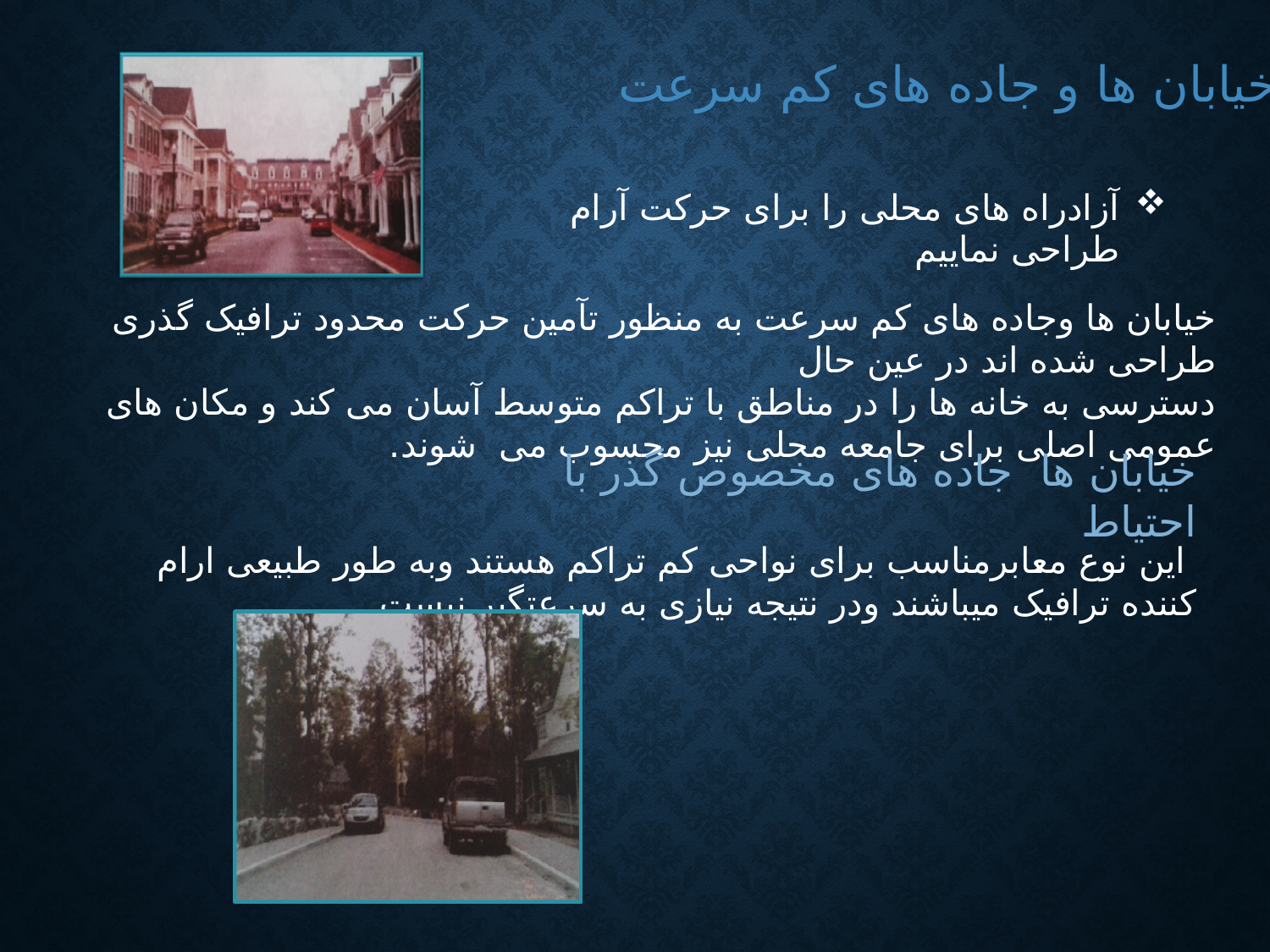

خیابان ها و جاده های کم سرعت

آزادراه های محلی را برای حرکت آرام طراحی نماییم
خیابان ها وجاده های کم سرعت به منظور تآمین حرکت محدود ترافیک گذری طراحی شده اند در عین حال
دسترسی به خانه ها را در مناطق با تراکم متوسط آسان می کند و مکان های عمومی اصلی برای جامعه محلی نیز محسوب می  شوند.

خیابان ها  جاده های مخصوص گذر با احتیاط
 این نوع معابرمناسب برای نواحی کم تراکم هستند وبه طور طبیعی ارام کننده ترافیک میباشند ودر نتیجه نیازی به سرعتگیر نیست.